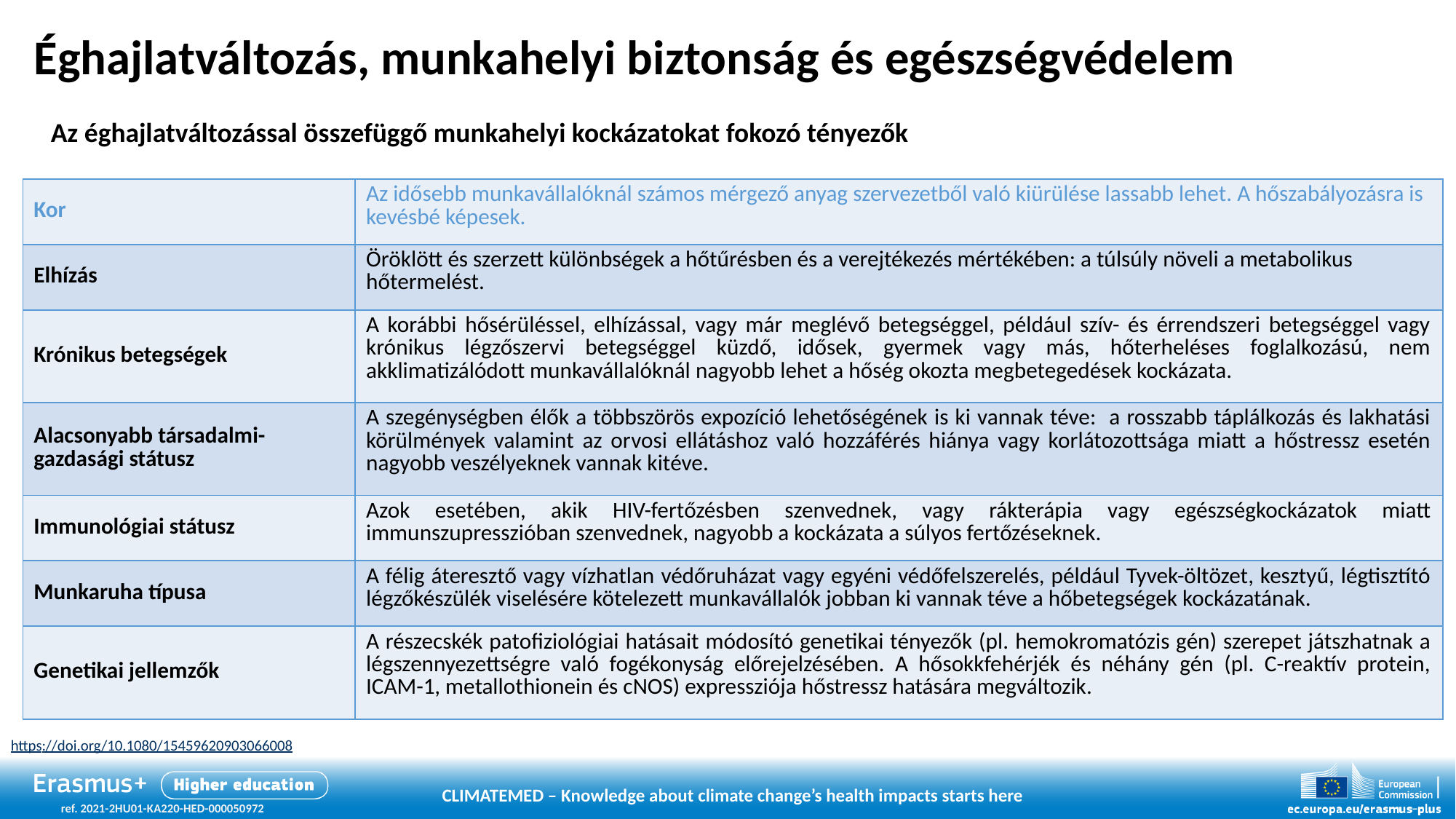

# Éghajlatváltozás, munkahelyi biztonság és egészségvédelem
Az éghajlatváltozással összefüggő munkahelyi kockázatokat fokozó tényezők
| Kor | Az idősebb munkavállalóknál számos mérgező anyag szervezetből való kiürülése lassabb lehet. A hőszabályozásra is kevésbé képesek. |
| --- | --- |
| Elhízás | Öröklött és szerzett különbségek a hőtűrésben és a verejtékezés mértékében: a túlsúly növeli a metabolikus hőtermelést. |
| Krónikus betegségek | A korábbi hősérüléssel, elhízással, vagy már meglévő betegséggel, például szív- és érrendszeri betegséggel vagy krónikus légzőszervi betegséggel küzdő, idősek, gyermek vagy más, hőterheléses foglalkozású, nem akklimatizálódott munkavállalóknál nagyobb lehet a hőség okozta megbetegedések kockázata. |
| Alacsonyabb társadalmi-gazdasági státusz | A szegénységben élők a többszörös expozíció lehetőségének is ki vannak téve: a rosszabb táplálkozás és lakhatási körülmények valamint az orvosi ellátáshoz való hozzáférés hiánya vagy korlátozottsága miatt a hőstressz esetén nagyobb veszélyeknek vannak kitéve. |
| Immunológiai státusz | Azok esetében, akik HIV-fertőzésben szenvednek, vagy rákterápia vagy egészségkockázatok miatt immunszupresszióban szenvednek, nagyobb a kockázata a súlyos fertőzéseknek. |
| Munkaruha típusa | A félig áteresztő vagy vízhatlan védőruházat vagy egyéni védőfelszerelés, például Tyvek-öltözet, kesztyű, légtisztító légzőkészülék viselésére kötelezett munkavállalók jobban ki vannak téve a hőbetegségek kockázatának. |
| Genetikai jellemzők | A részecskék patofiziológiai hatásait módosító genetikai tényezők (pl. hemokromatózis gén) szerepet játszhatnak a légszennyezettségre való fogékonyság előrejelzésében. A hősokkfehérjék és néhány gén (pl. C-reaktív protein, ICAM-1, metallothionein és cNOS) expressziója hőstressz hatására megváltozik. |
https://doi.org/10.1080/15459620903066008